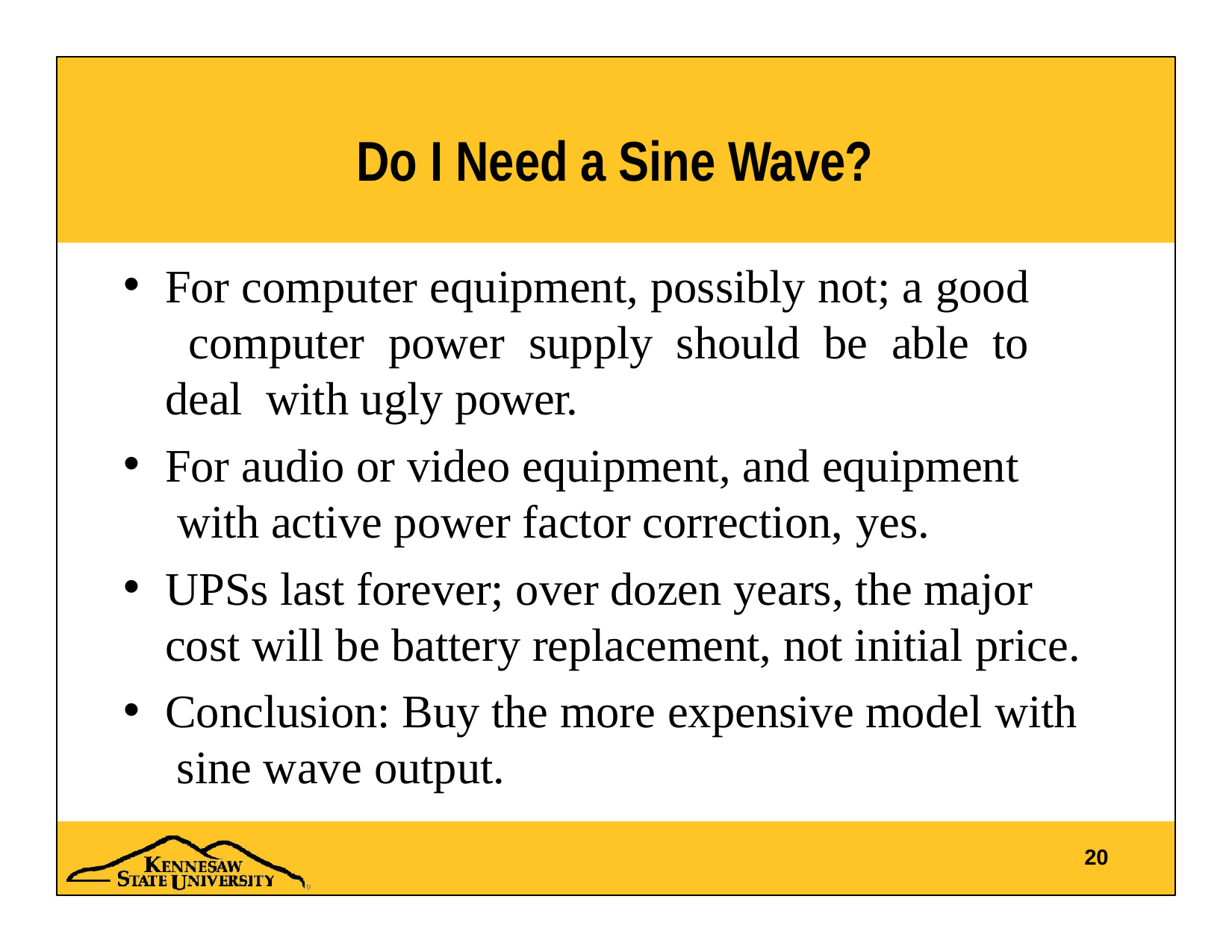

# Do I Need a Sine Wave?
For computer equipment, possibly not; a good  computer power supply should be able to deal  with ugly power.
For audio or video equipment, and equipment  with active power factor correction, yes.
UPSs last forever; over dozen years, the major  cost will be battery replacement, not initial price.
Conclusion: Buy the more expensive model with  sine wave output.

20